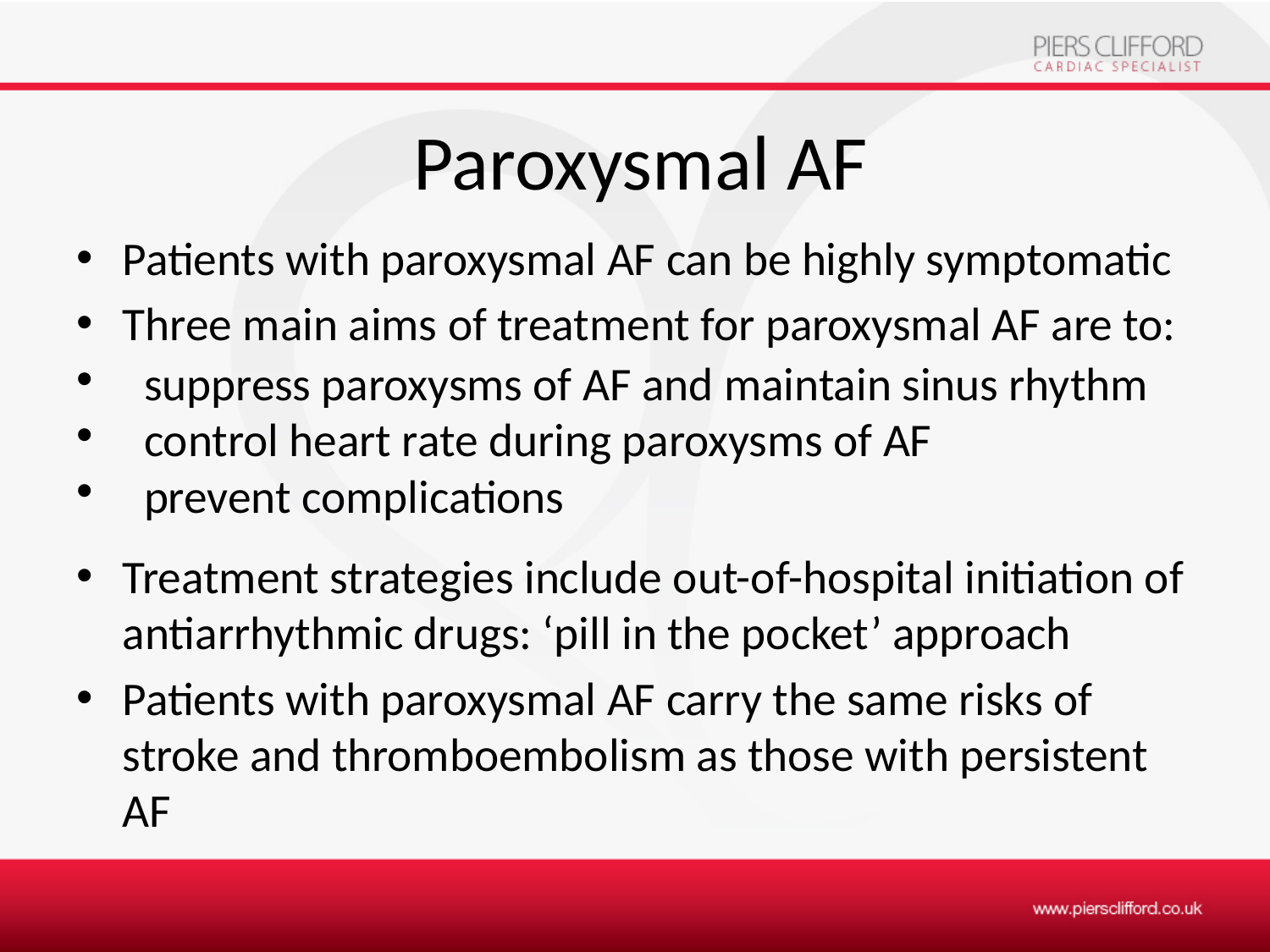

# Paroxysmal AF
Patients with paroxysmal AF can be highly symptomatic
Three main aims of treatment for paroxysmal AF are to:
  suppress paroxysms of AF and maintain sinus rhythm
  control heart rate during paroxysms of AF
  prevent complications
Treatment strategies include out-of-hospital initiation of antiarrhythmic drugs: ‘pill in the pocket’ approach
Patients with paroxysmal AF carry the same risks of stroke and thromboembolism as those with persistent AF